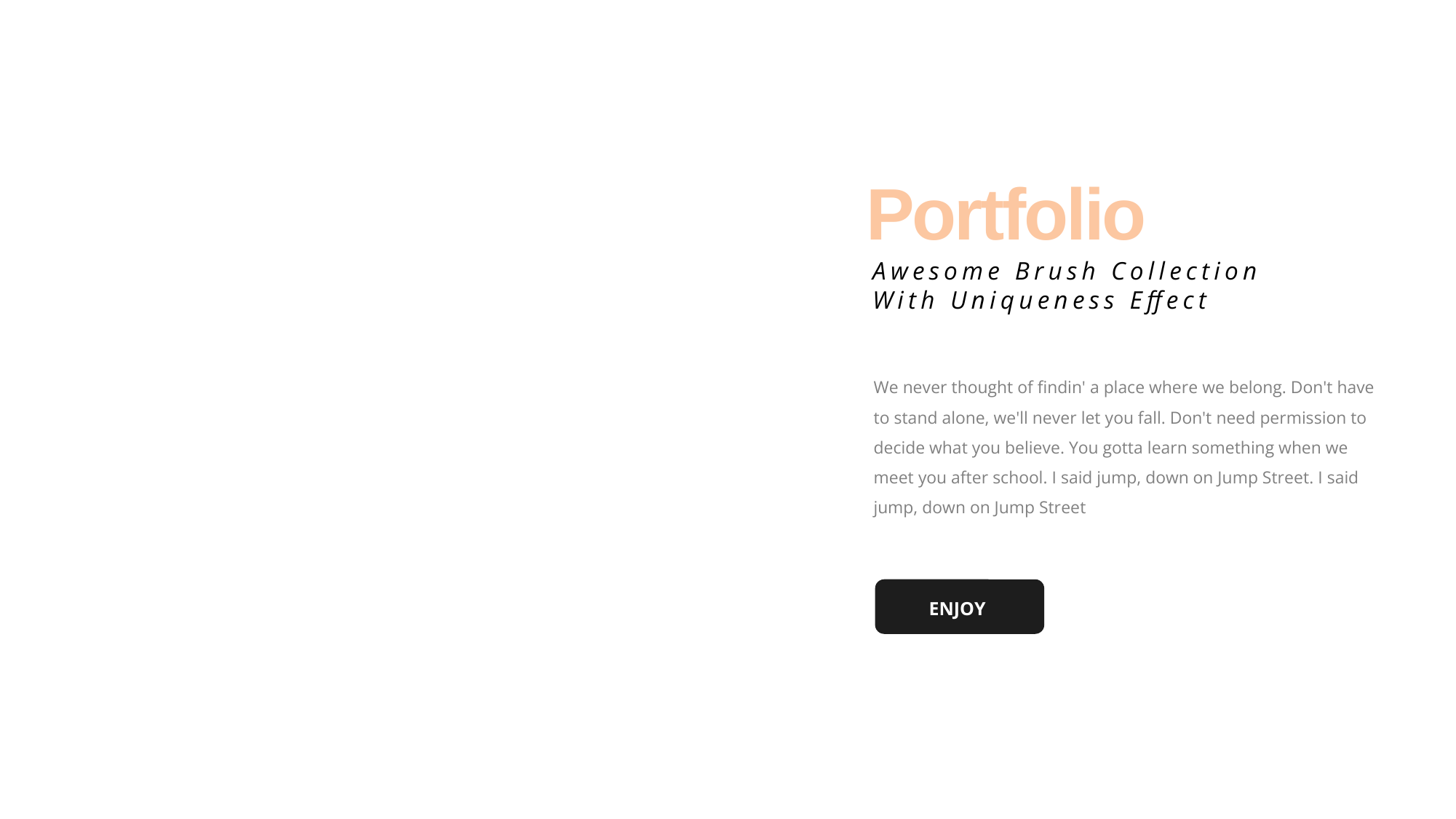

Portfolio
Awesome Brush Collection With Uniqueness Effect
We never thought of findin' a place where we belong. Don't have to stand alone, we'll never let you fall. Don't need permission to decide what you believe. You gotta learn something when we meet you after school. I said jump, down on Jump Street. I said jump, down on Jump Street

ENJOY